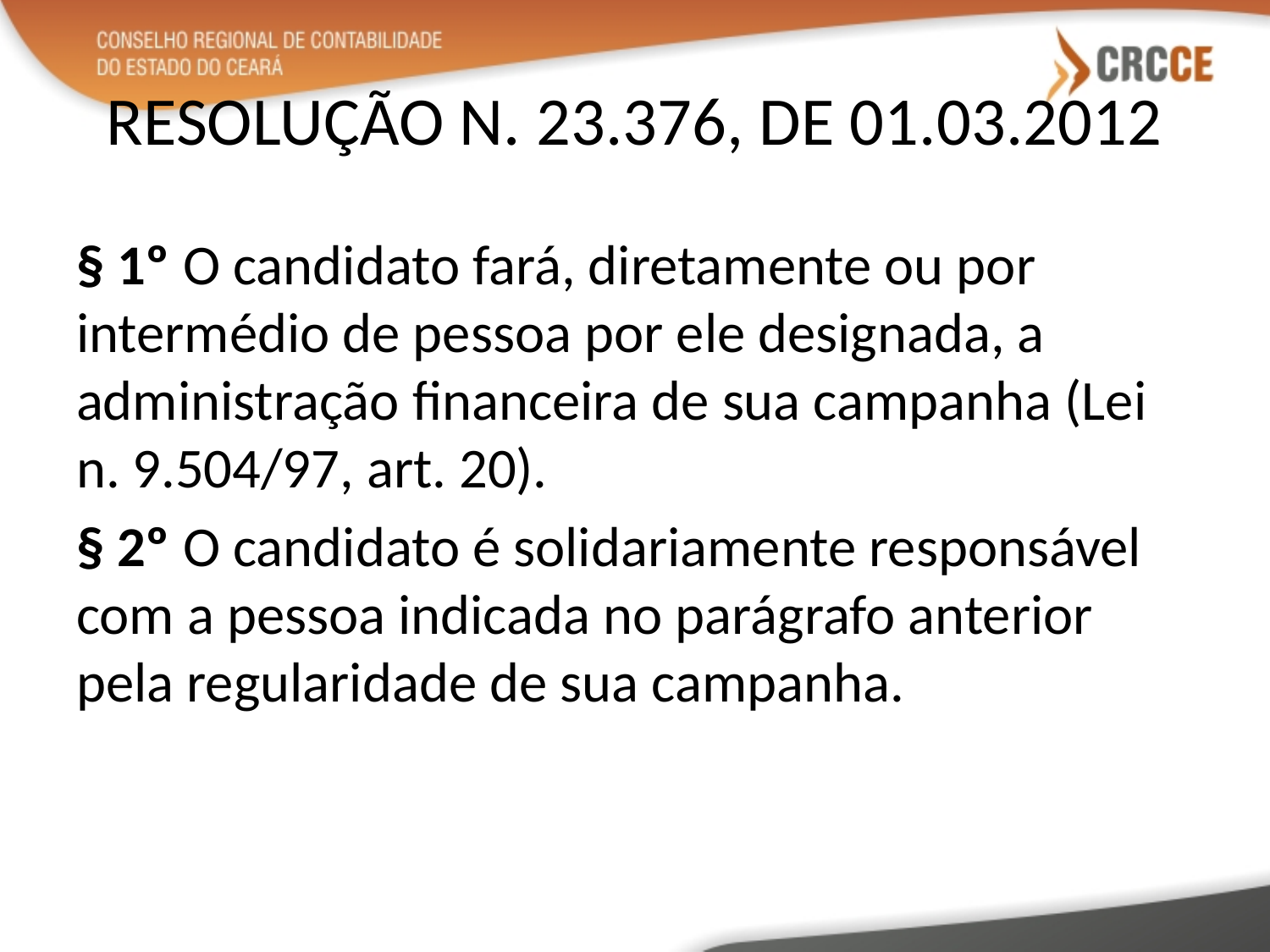

# RESOLUÇÃO N. 23.376, DE 01.03.2012
§ 1º O candidato fará, diretamente ou por intermédio de pessoa por ele designada, a administração financeira de sua campanha (Lei n. 9.504/97, art. 20).
§ 2º O candidato é solidariamente responsável com a pessoa indicada no parágrafo anterior pela regularidade de sua campanha.